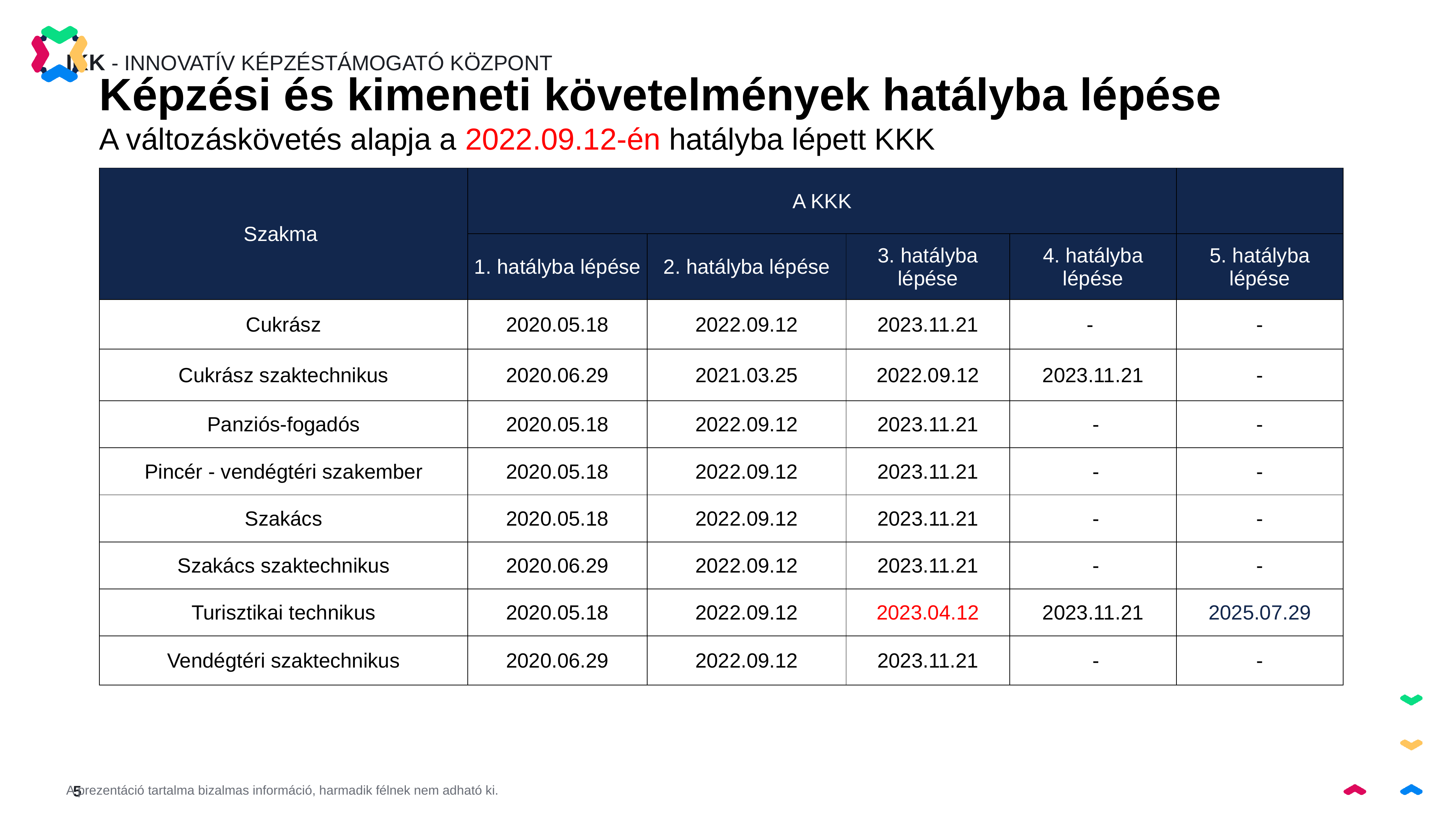

Képzési és kimeneti követelmények hatályba lépése
A változáskövetés alapja a 2022.09.12-én hatályba lépett KKK
| Szakma | A KKK |  |  |  |  |
| --- | --- | --- | --- | --- | --- |
|  | 1. hatályba lépése | 2. hatályba lépése | 3. hatályba lépése | 4. hatályba lépése | 5. hatályba lépése |
| Cukrász | 2020.05.18 | 2022.09.12 | 2023.11.21 | - | - |
| Cukrász szaktechnikus | 2020.06.29 | 2021.03.25 | 2022.09.12 | 2023.11.21 | - |
| Panziós-fogadós | 2020.05.18 | 2022.09.12 | 2023.11.21 | - | - |
| Pincér - vendégtéri szakember | 2020.05.18 | 2022.09.12 | 2023.11.21 | - | - |
| Szakács | 2020.05.18 | 2022.09.12 | 2023.11.21 | - | - |
| Szakács szaktechnikus | 2020.06.29 | 2022.09.12 | 2023.11.21 | - | - |
| Turisztikai technikus | 2020.05.18 | 2022.09.12 | 2023.04.12 | 2023.11.21 | 2025.07.29 |
| Vendégtéri szaktechnikus | 2020.06.29 | 2022.09.12 | 2023.11.21 | - | - |